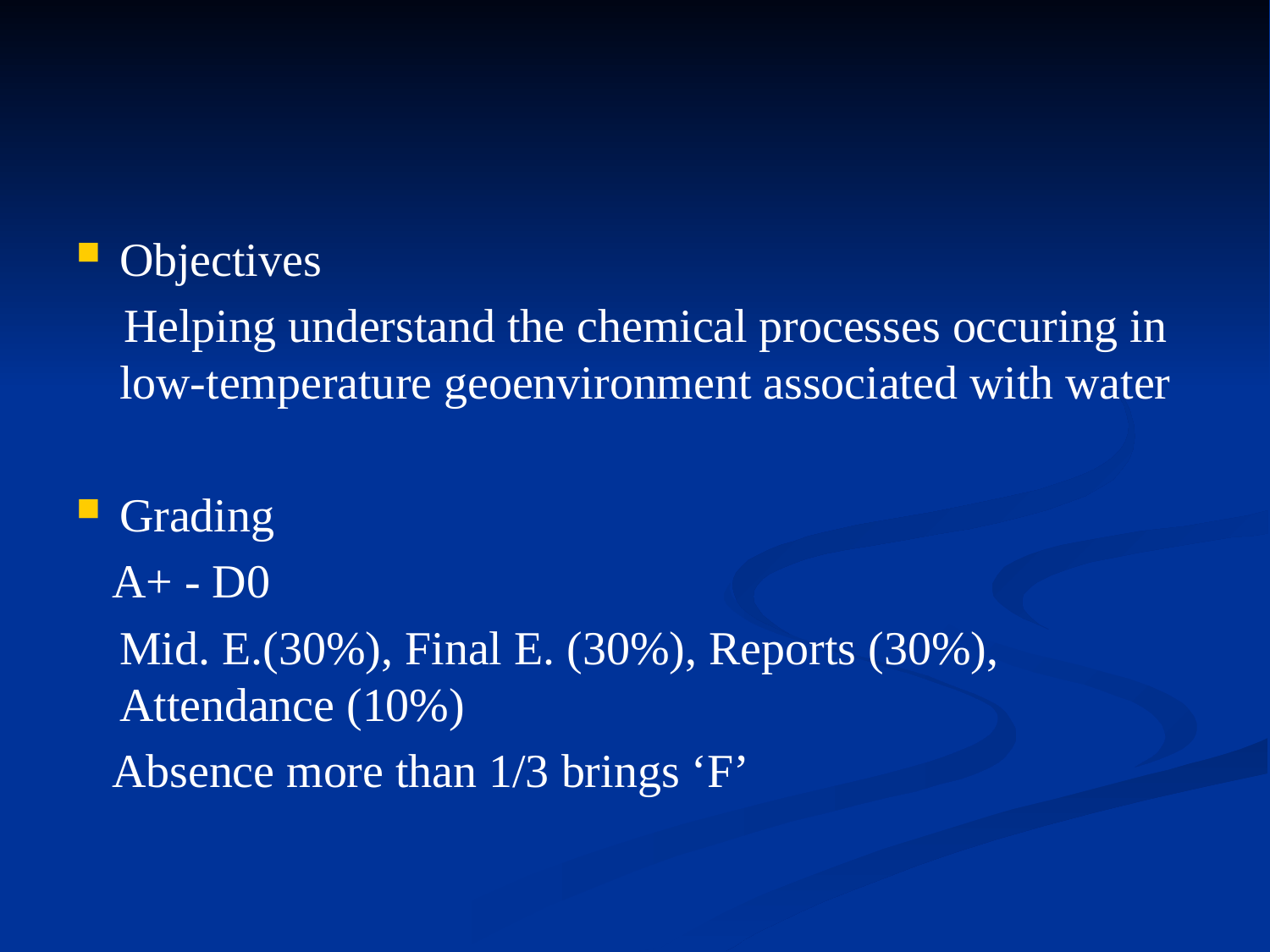

Objectives
    Helping understand the chemical processes occuring in low-temperature geoenvironment associated with water

Grading
   A+ - D0
	Mid. E.(30%), Final E. (30%), Reports (30%), Attendance (10%)
   Absence more than 1/3 brings ‘F’